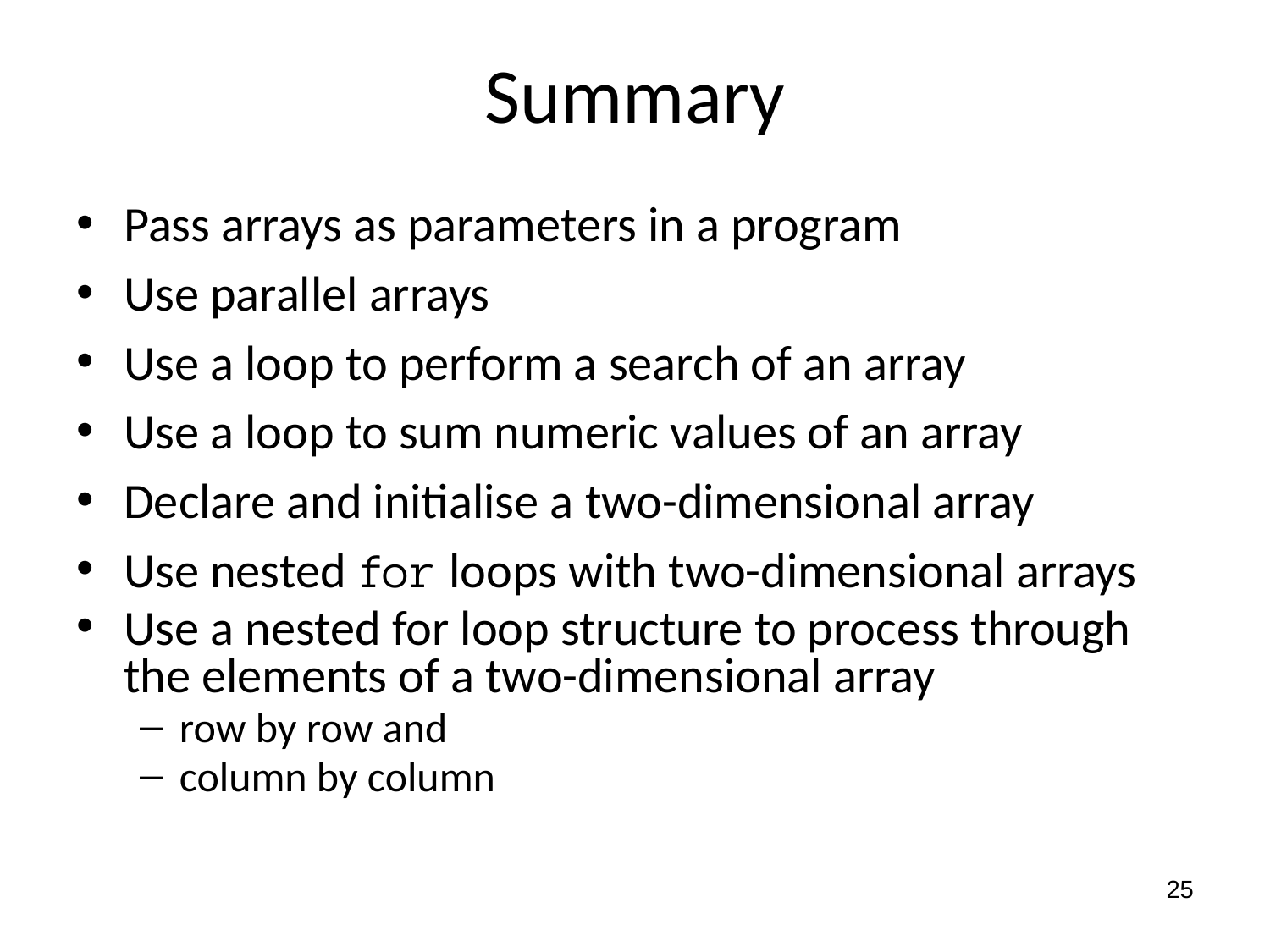

# Summary
Pass arrays as parameters in a program
Use parallel arrays
Use a loop to perform a search of an array
Use a loop to sum numeric values of an array
Declare and initialise a two-dimensional array
Use nested for loops with two-dimensional arrays
Use a nested for loop structure to process through the elements of a two-dimensional array
row by row and
column by column

25